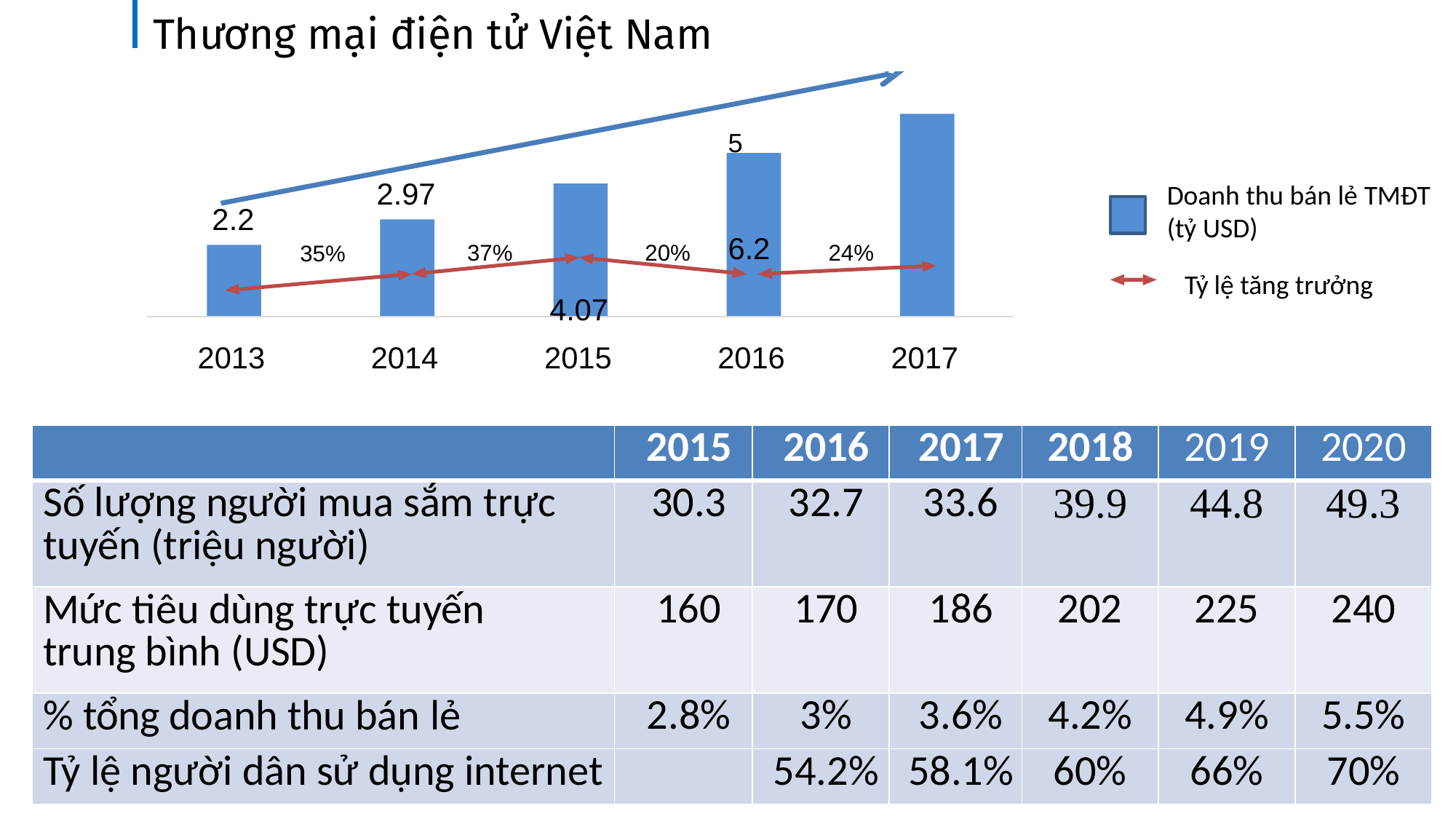

Thương mại điện tử Việt Nam

5	6.2
4.07

2.97
Doanh thu bán lẻ TMĐT  (tỷ USD)

2.2

37%
20%
24%
35%

Tỷ lệ tăng trưởng

2013
2014
2015
2016
2017
|  | 2015 | 2016 | 2017 | 2018 | 2019 | 2020 |
| --- | --- | --- | --- | --- | --- | --- |
| Số lượng người mua sắm trực tuyến (triệu người) | 30.3 | 32.7 | 33.6 | 39.9 | 44.8 | 49.3 |
| Mức tiêu dùng trực tuyến trung bình (USD) | 160 | 170 | 186 | 202 | 225 | 240 |
| % tổng doanh thu bán lẻ | 2.8% | 3% | 3.6% | 4.2% | 4.9% | 5.5% |
| Tỷ lệ người dân sử dụng internet |  | 54.2% | 58.1% | 60% | 66% | 70% |